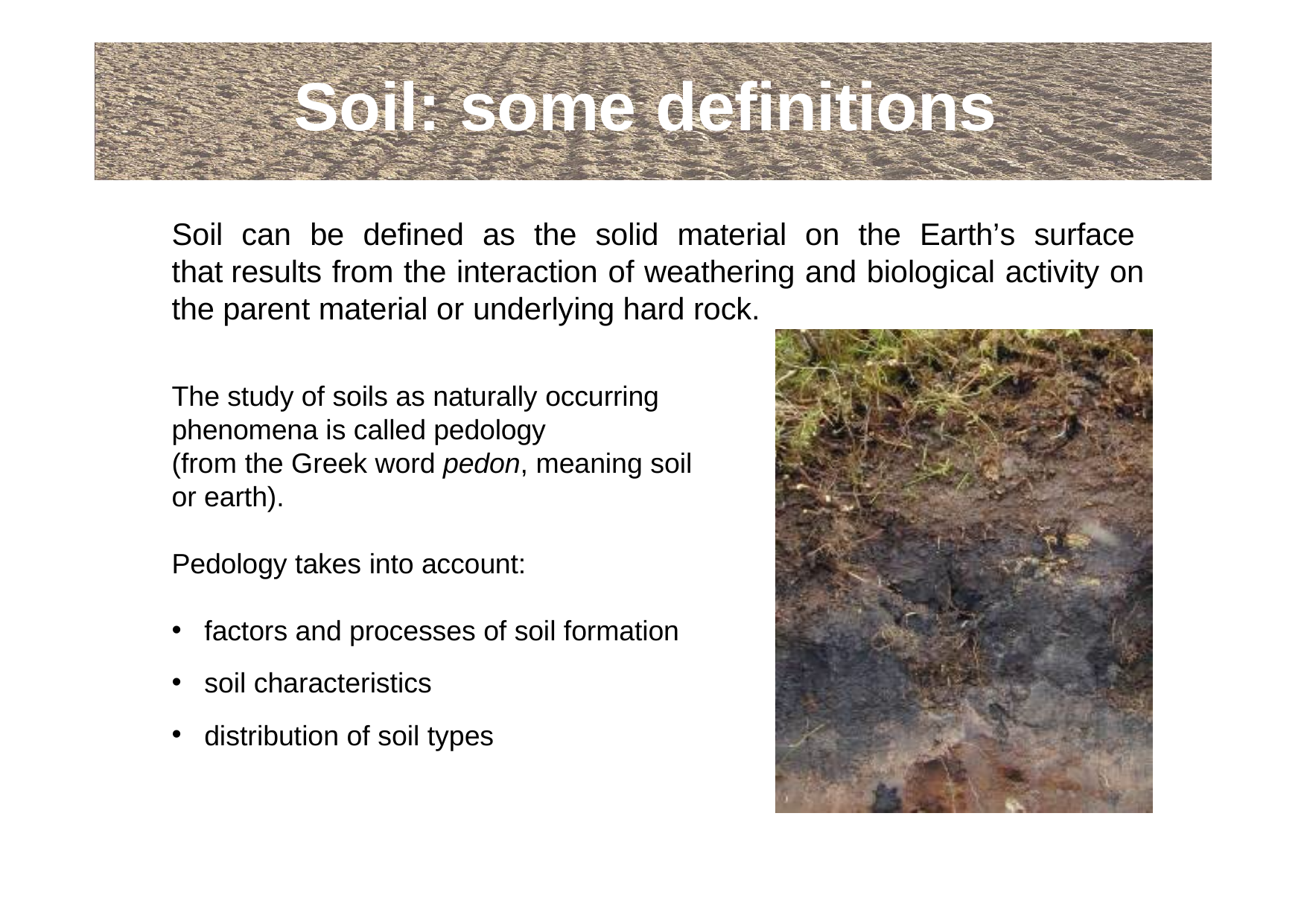

# Soil: some definitions
Soil  can  be  defined  as  the  solid  material  on  the  Earth’s  surface  that results from the interaction of weathering and biological activity on the parent material or underlying hard rock.

The study of soils as naturally occurring phenomena is called pedology
(from the Greek word pedon, meaning soil or earth).

Pedology takes into account:

factors and processes of soil formation
soil characteristics
distribution of soil types